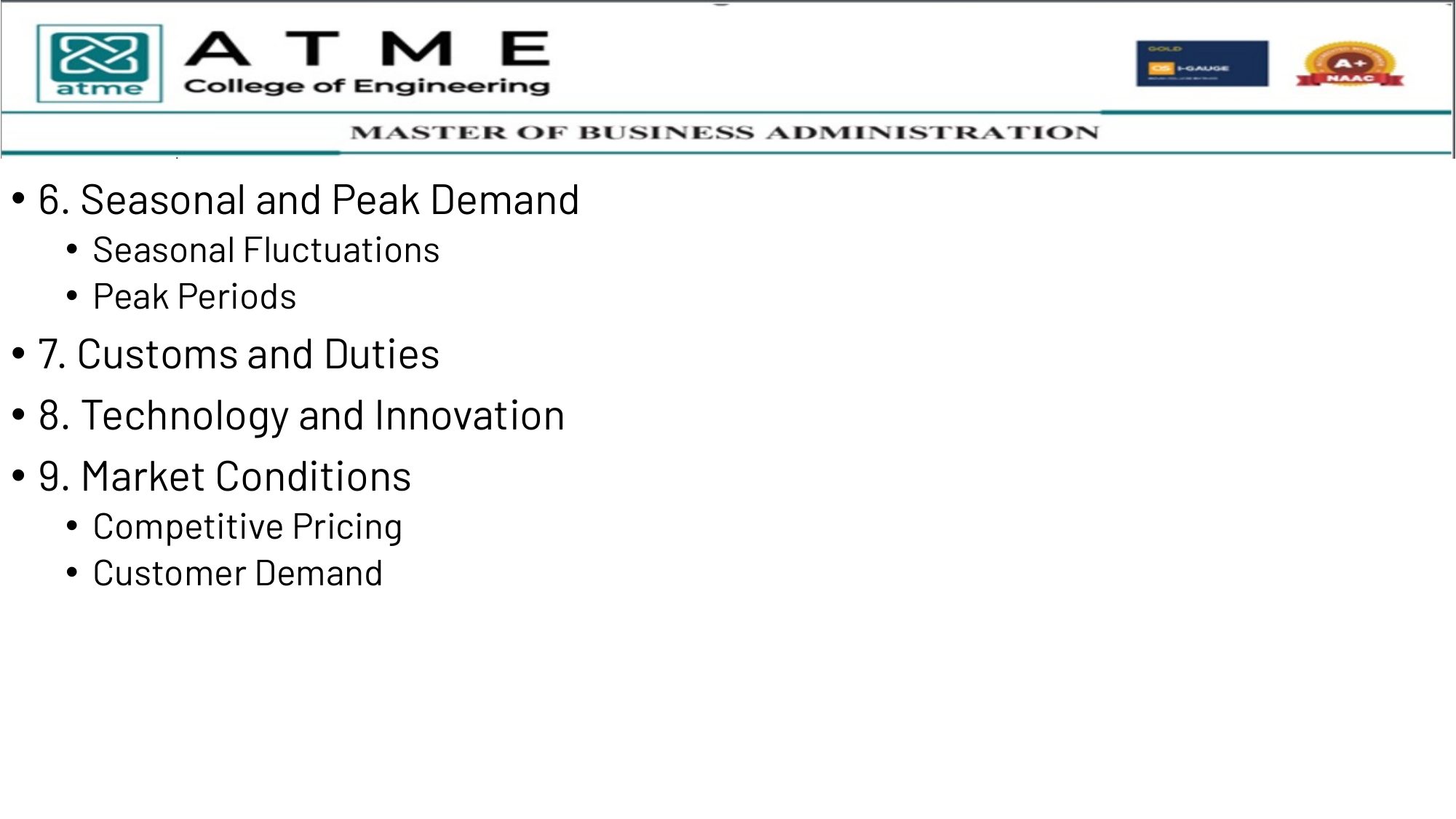

6. Seasonal and Peak Demand
Seasonal Fluctuations
Peak Periods
7. Customs and Duties
8. Technology and Innovation
9. Market Conditions
Competitive Pricing
Customer Demand